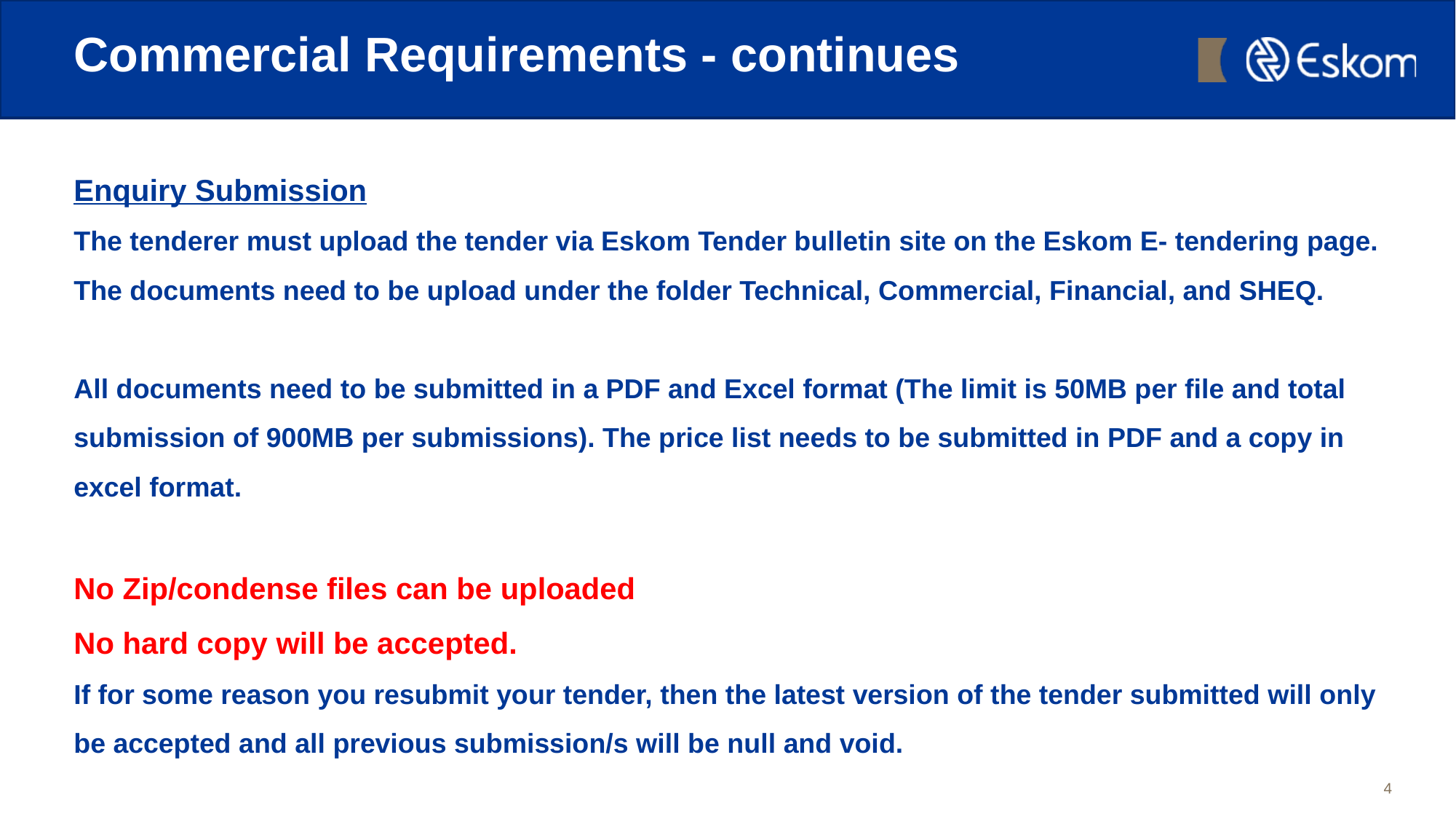

# Commercial Requirements - continues
Enquiry Submission
The tenderer must upload the tender via Eskom Tender bulletin site on the Eskom E- tendering page. The documents need to be upload under the folder Technical, Commercial, Financial, and SHEQ.

All documents need to be submitted in a PDF and Excel format (The limit is 50MB per file and total submission of 900MB per submissions). The price list needs to be submitted in PDF and a copy in excel format.

No Zip/condense files can be uploaded
No hard copy will be accepted.
If for some reason you resubmit your tender, then the latest version of the tender submitted will only be accepted and all previous submission/s will be null and void.

4